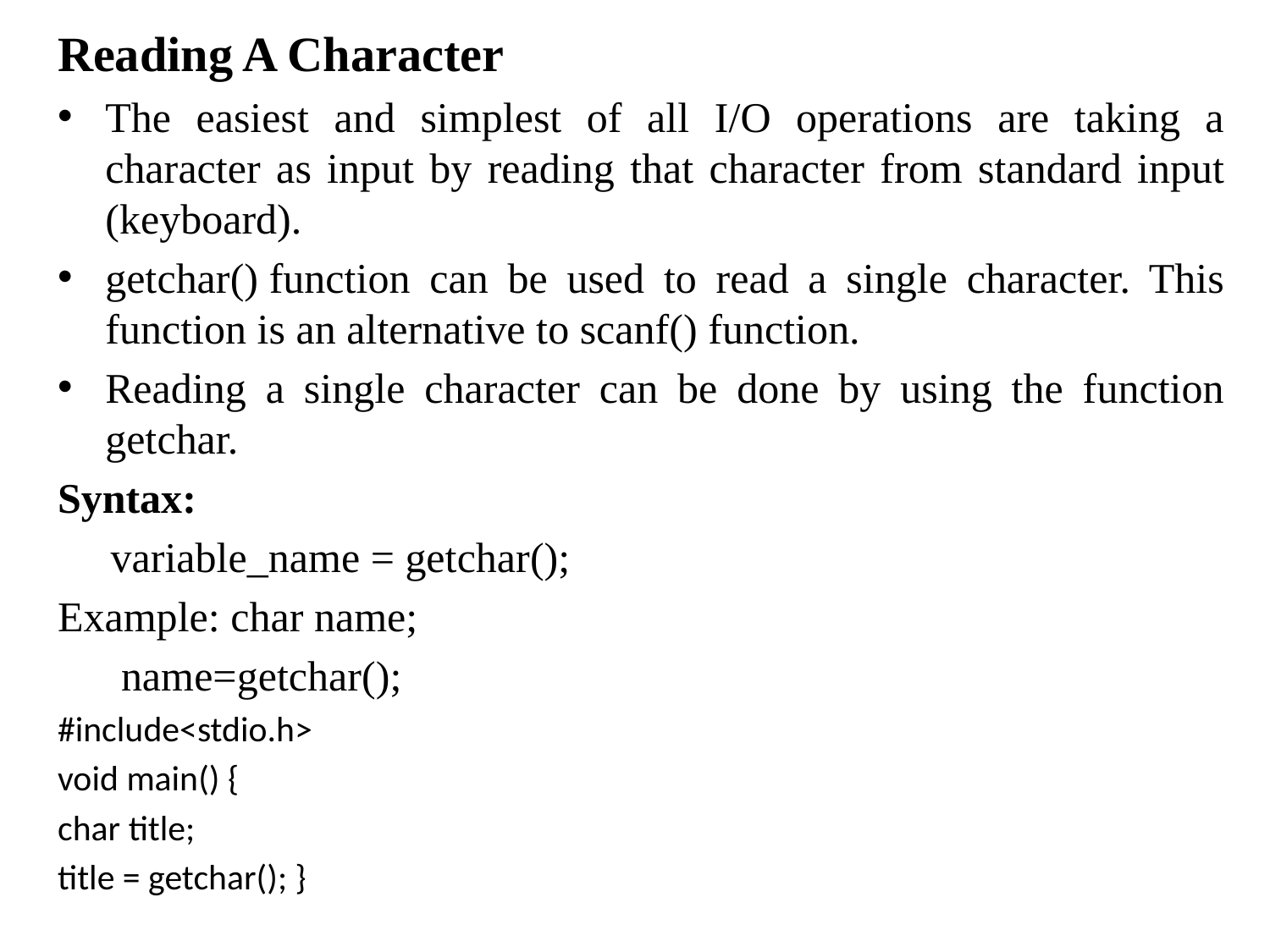

Reading A Character
The easiest and simplest of all I/O operations are taking a character as input by reading that character from standard input (keyboard).
getchar() function can be used to read a single character. This function is an alternative to scanf() function.
Reading a single character can be done by using the function getchar.
Syntax:
     variable_name = getchar();
Example: char name;
      name=getchar();
#include<stdio.h>
void main() {
char title;
title = getchar(); }